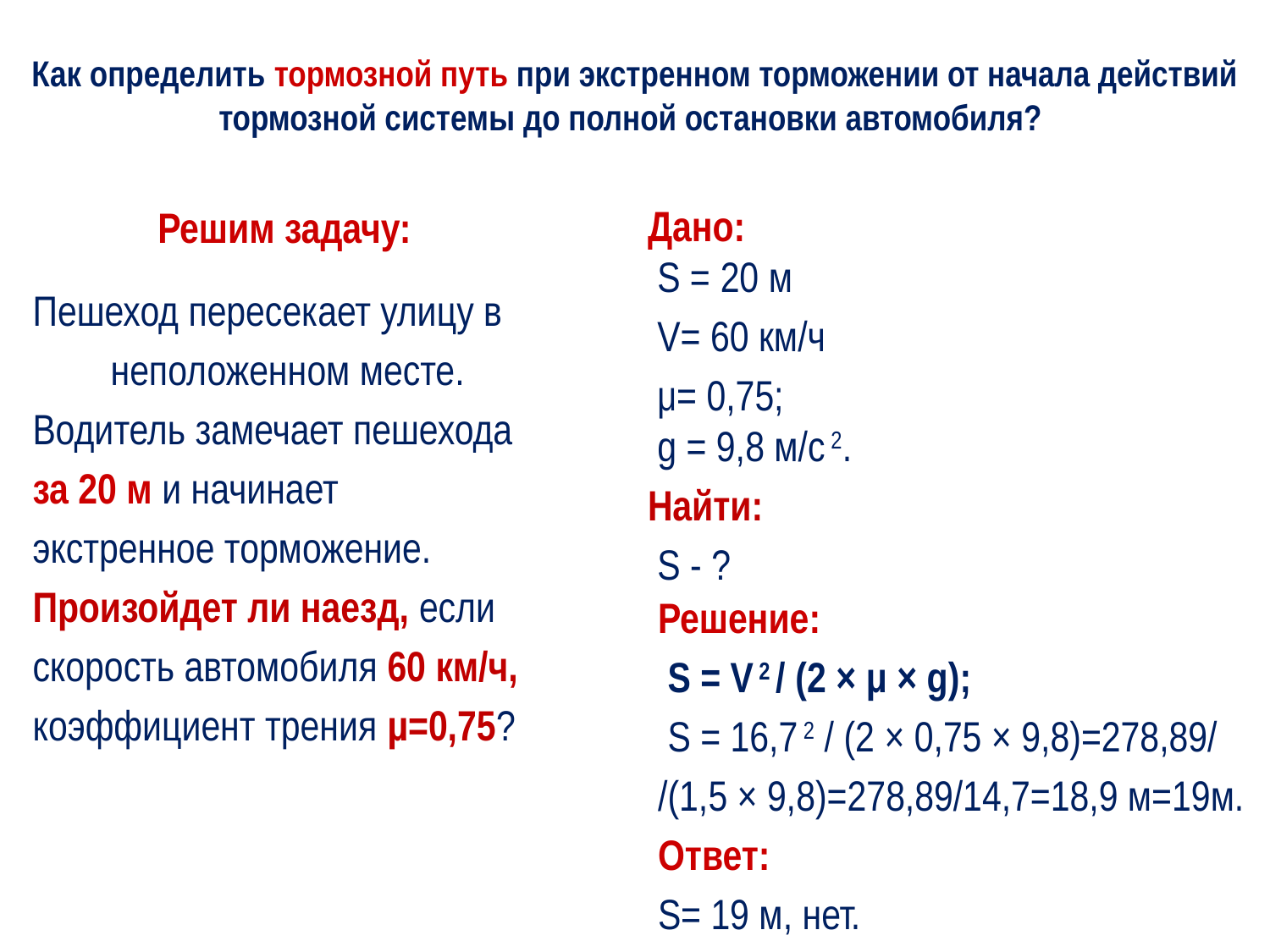

# Как определить тормозной путь при экстренном торможении от начала действий тормозной системы до полной остановки автомобиля?
 Решим задачу:

Дано:
 S = 20 м
 V= 60 км/ч
 μ= 0,75;
 g = 9,8 м/с 2.
Найти:
 S - ?
Пешеход пересекает улицу в
неположенном месте.
Водитель замечает пешехода
за 20 м и начинает
экстренное торможение.
Произойдет ли наезд, если
скорость автомобиля 60 км/ч,
коэффициент трения µ=0,75?
Решение:
 S = V 2 / (2 × μ × g);
 S = 16,7 2 / (2 × 0,75 × 9,8)=278,89/
/(1,5 × 9,8)=278,89/14,7=18,9 м=19м.
Ответ:
S= 19 м, нет.